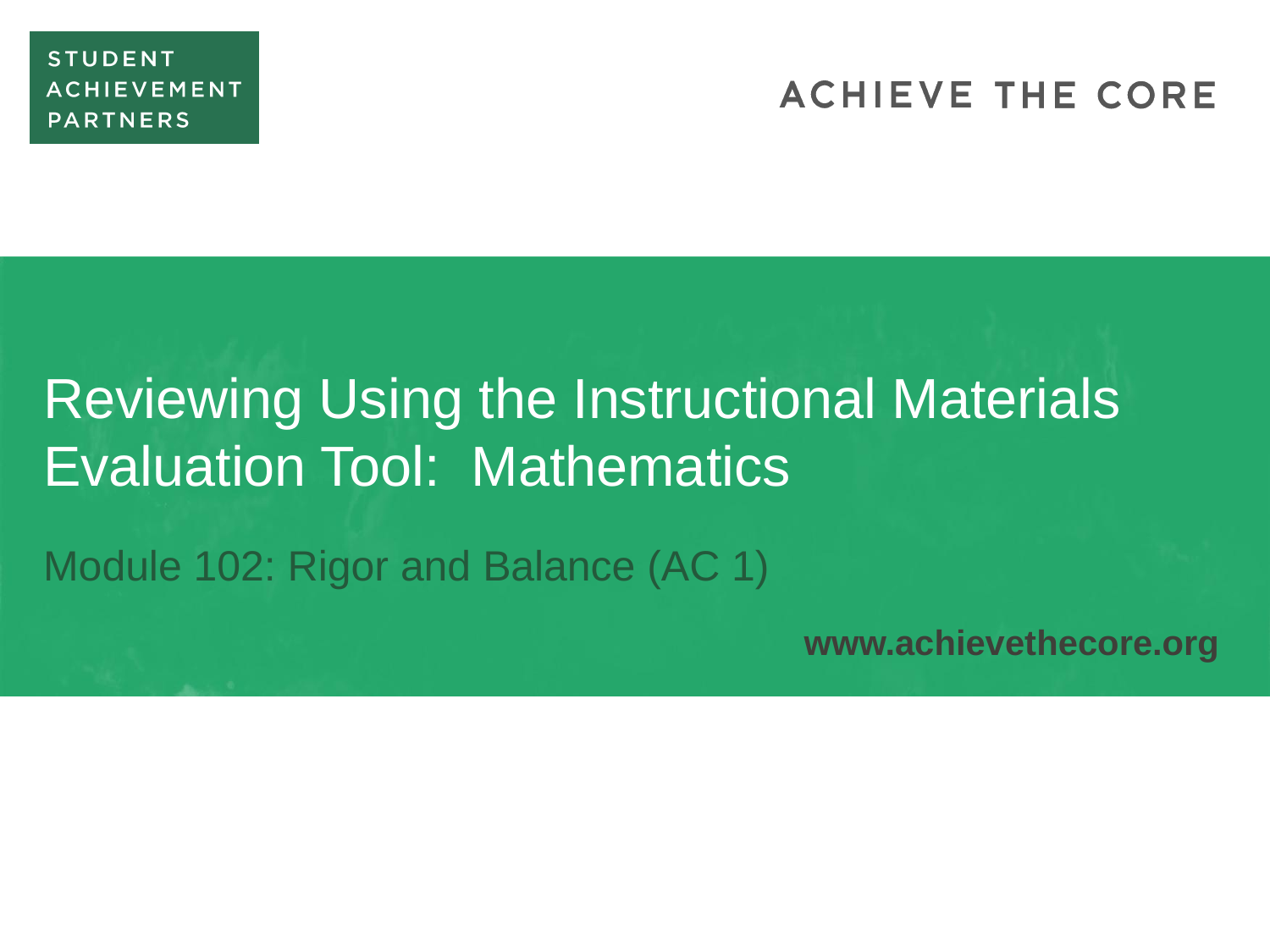

# Reviewing Using the Instructional Materials Evaluation Tool:  Mathematics
Module 102: Rigor and Balance (AC 1)
www.achievethecore.org